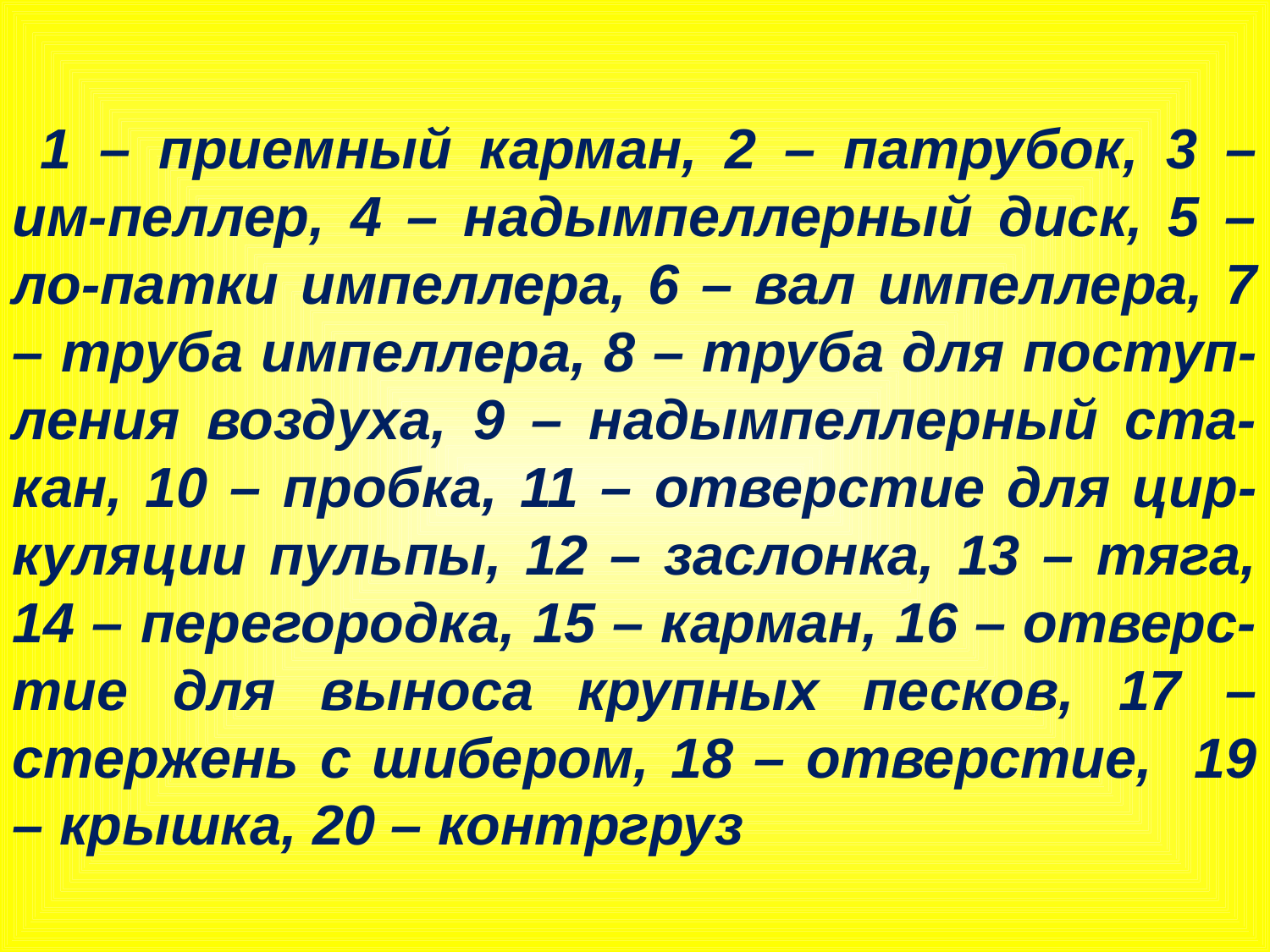

1 – приемный карман, 2 – патрубок, 3 – им-пеллер, 4 – надымпеллерный диск, 5 – ло-патки импеллера, 6 – вал импеллера, 7 – труба импеллера, 8 – труба для поступ-ления воздуха, 9 – надымпеллерный ста-кан, 10 – пробка, 11 – отверстие для цир-куляции пульпы, 12 – заслонка, 13 – тяга, 14 – перегородка, 15 – карман, 16 – отверс-тие для выноса крупных песков, 17 – стержень с шибером, 18 – отверстие,  19 – крышка, 20 – контргруз